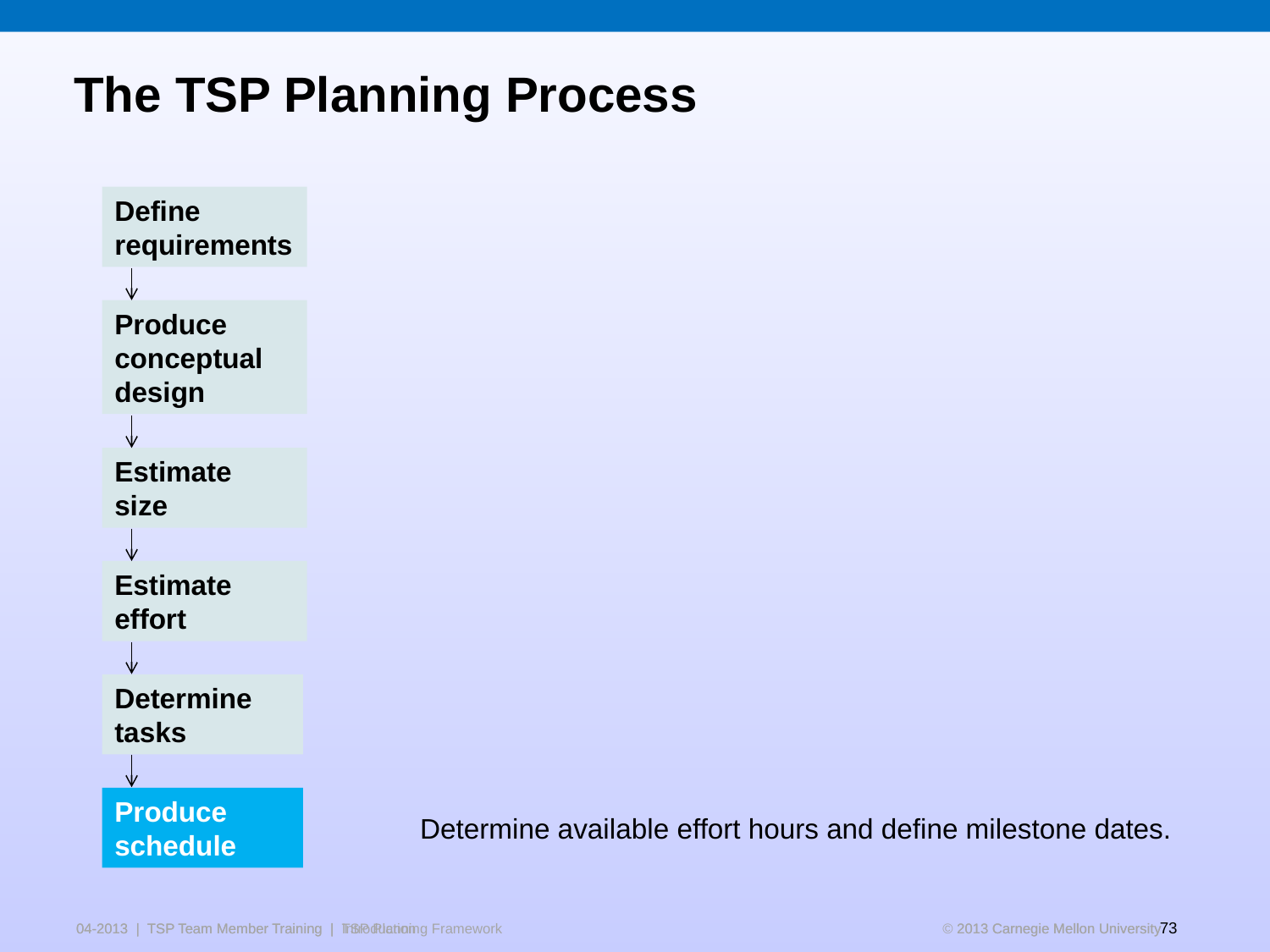

# The TSP Planning Process
Define
requirements
Produce
conceptual
design
Estimate
size
Estimate
effort
Determine
tasks
Produce
schedule
Determine available effort hours and define milestone dates.